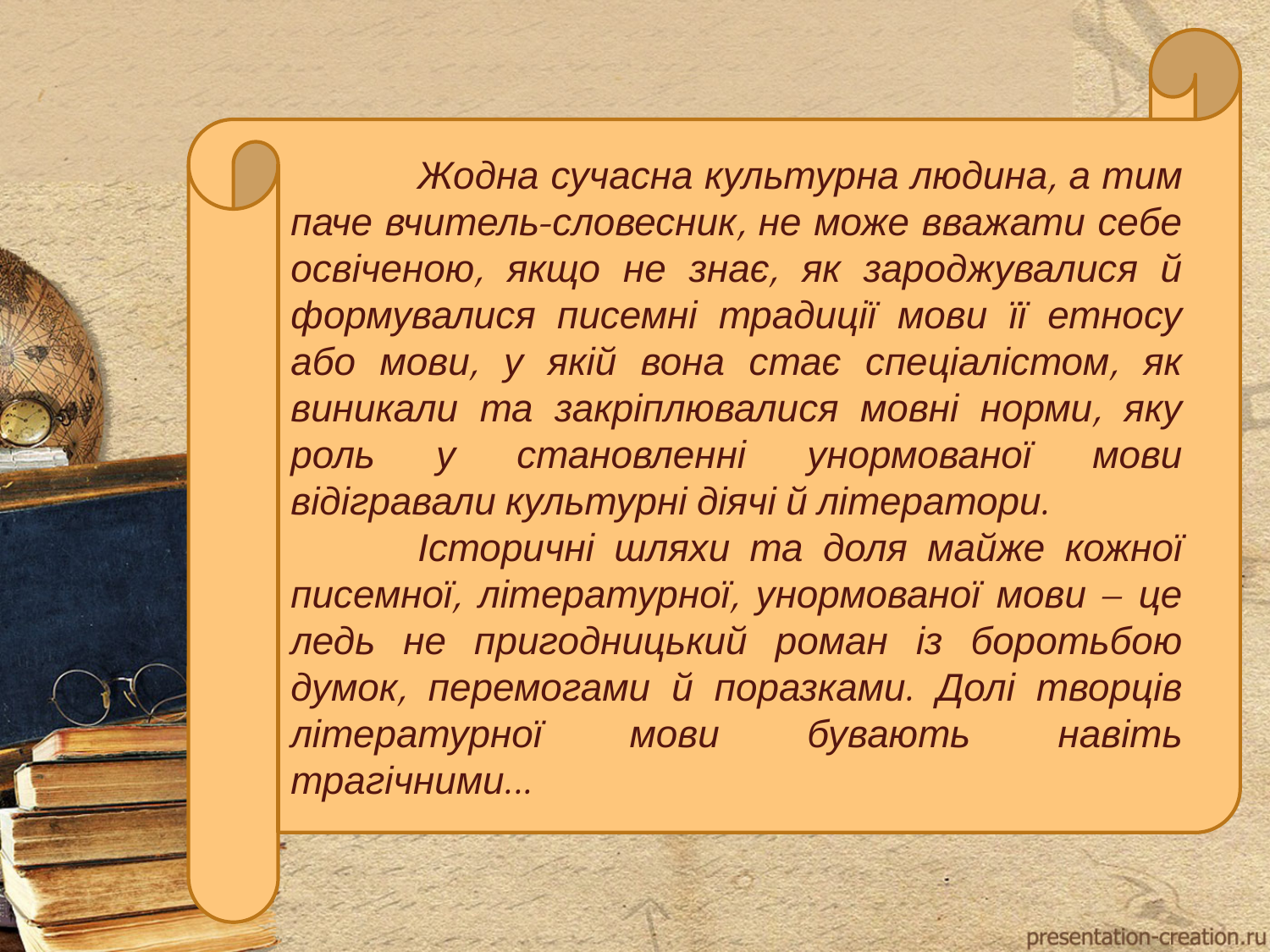

Жодна сучасна культурна людина, а тим паче вчитель-словесник, не може вважати себе освіченою, якщо не знає, як зароджувалися й формувалися писемні традиції мови її етносу або мови, у якій вона стає спеціалістом, як виникали та закріплювалися мовні норми, яку роль у становленні унормованої мови відігравали культурні діячі й літератори.
	Історичні шляхи та доля майже кожної писемної, літературної, унормованої мови – це ледь не пригодницький роман із боротьбою думок, перемогами й поразками. Долі творців літературної мови бувають навіть трагічними...